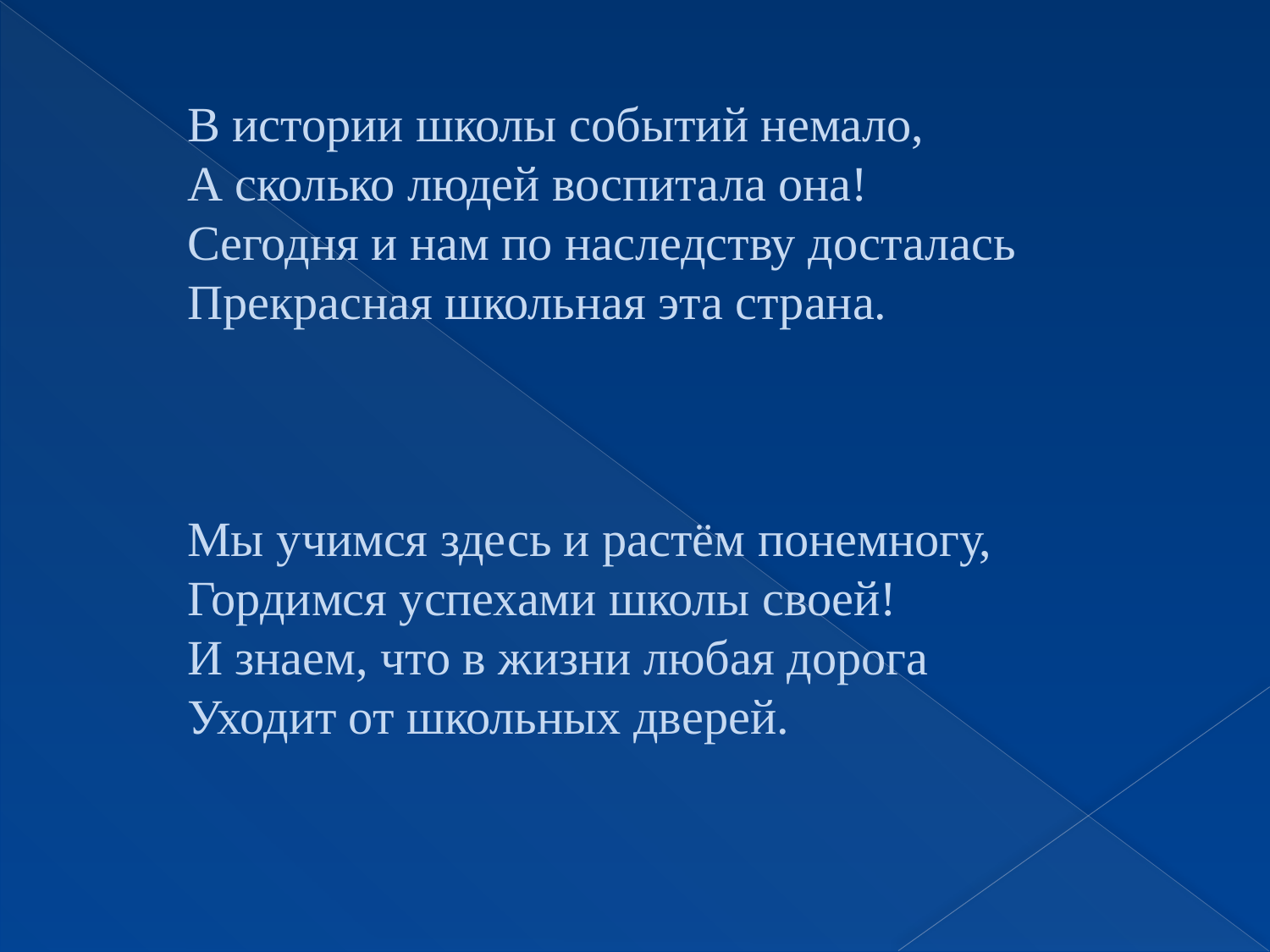

В истории школы событий немало,
А сколько людей воспитала она!
Сегодня и нам по наследству досталась
Прекрасная школьная эта страна.

Мы учимся здесь и растём понемногу,
Гордимся успехами школы своей!
И знаем, что в жизни любая дорога
Уходит от школьных дверей.